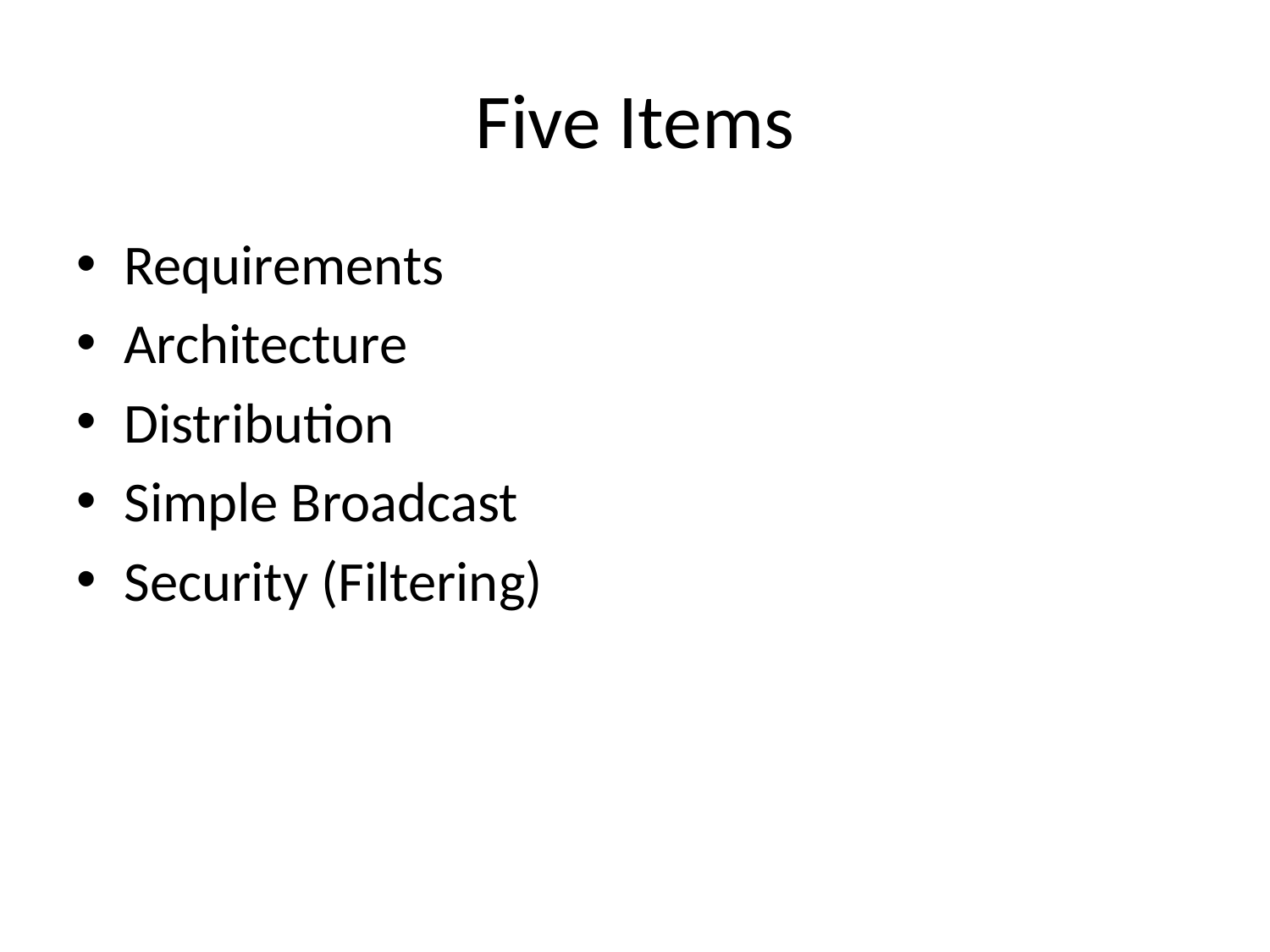

# Five Items
Requirements
Architecture
Distribution
Simple Broadcast
Security (Filtering)